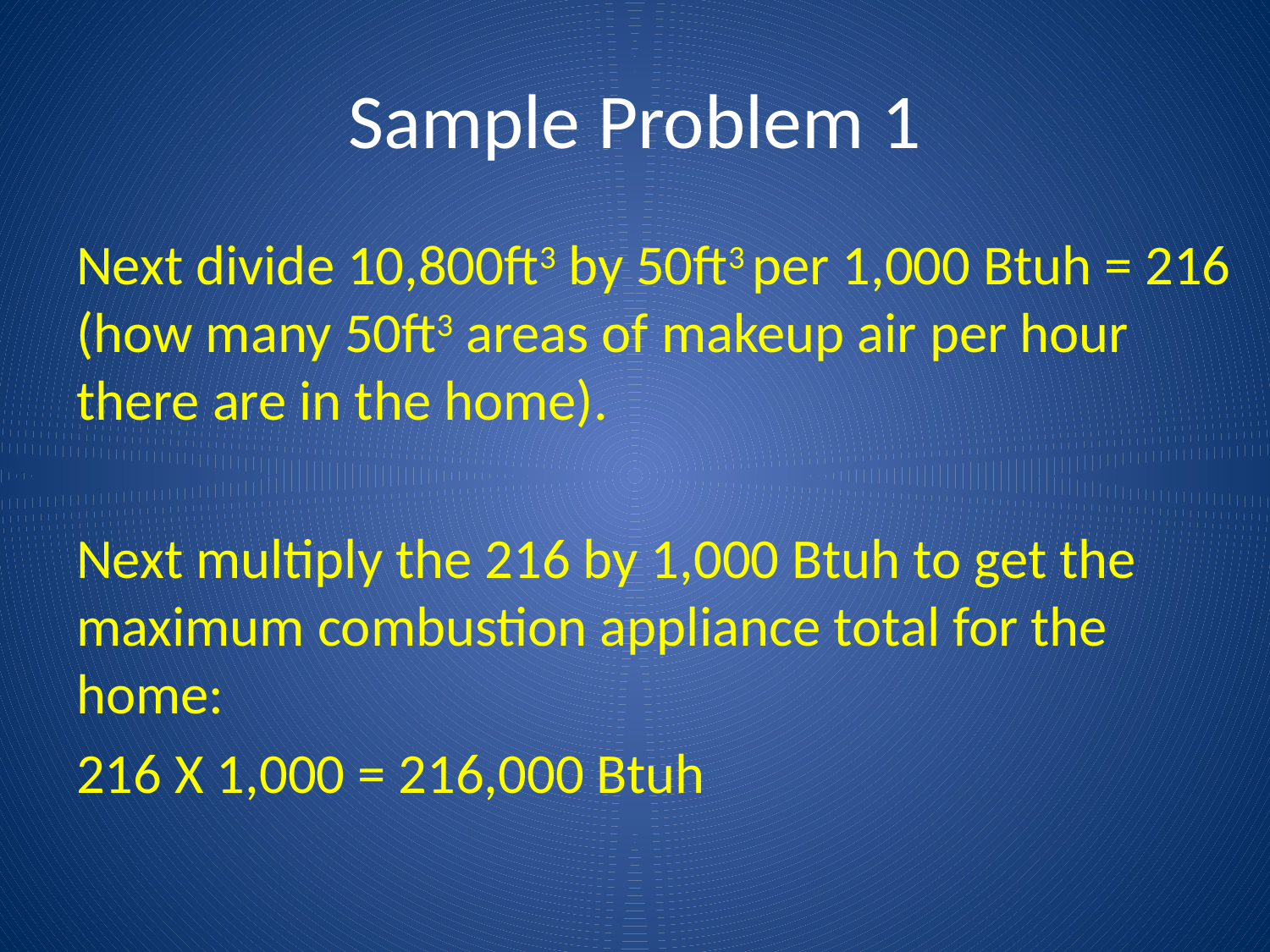

# Sample Problem 1
Next divide 10,800ft3 by 50ft3 per 1,000 Btuh = 216 (how many 50ft3 areas of makeup air per hour there are in the home).

Next multiply the 216 by 1,000 Btuh to get the maximum combustion appliance total for the home:
216 X 1,000 = 216,000 Btuh